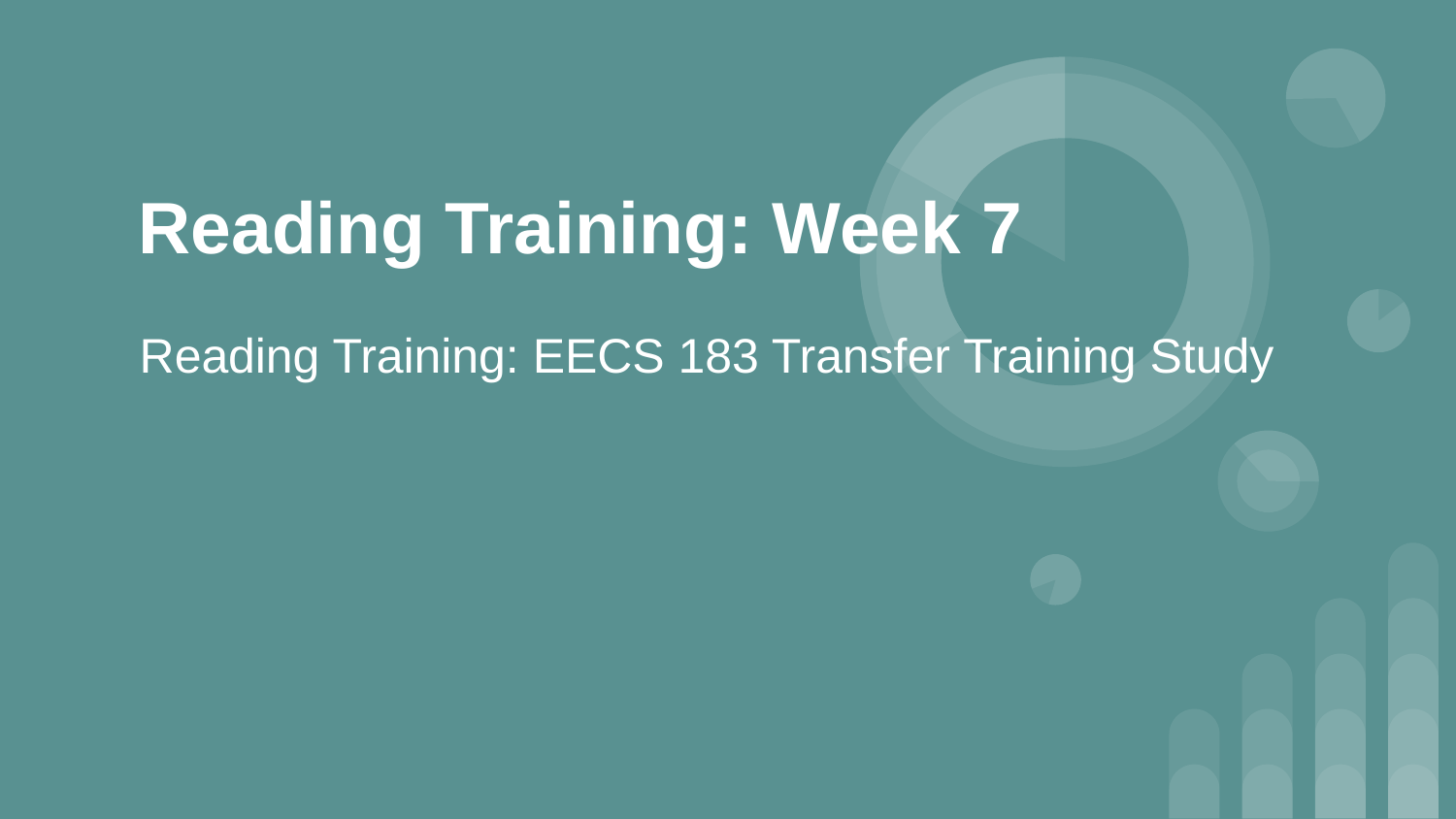

# Reading Training: Week 7
Reading Training: EECS 183 Transfer Training Study